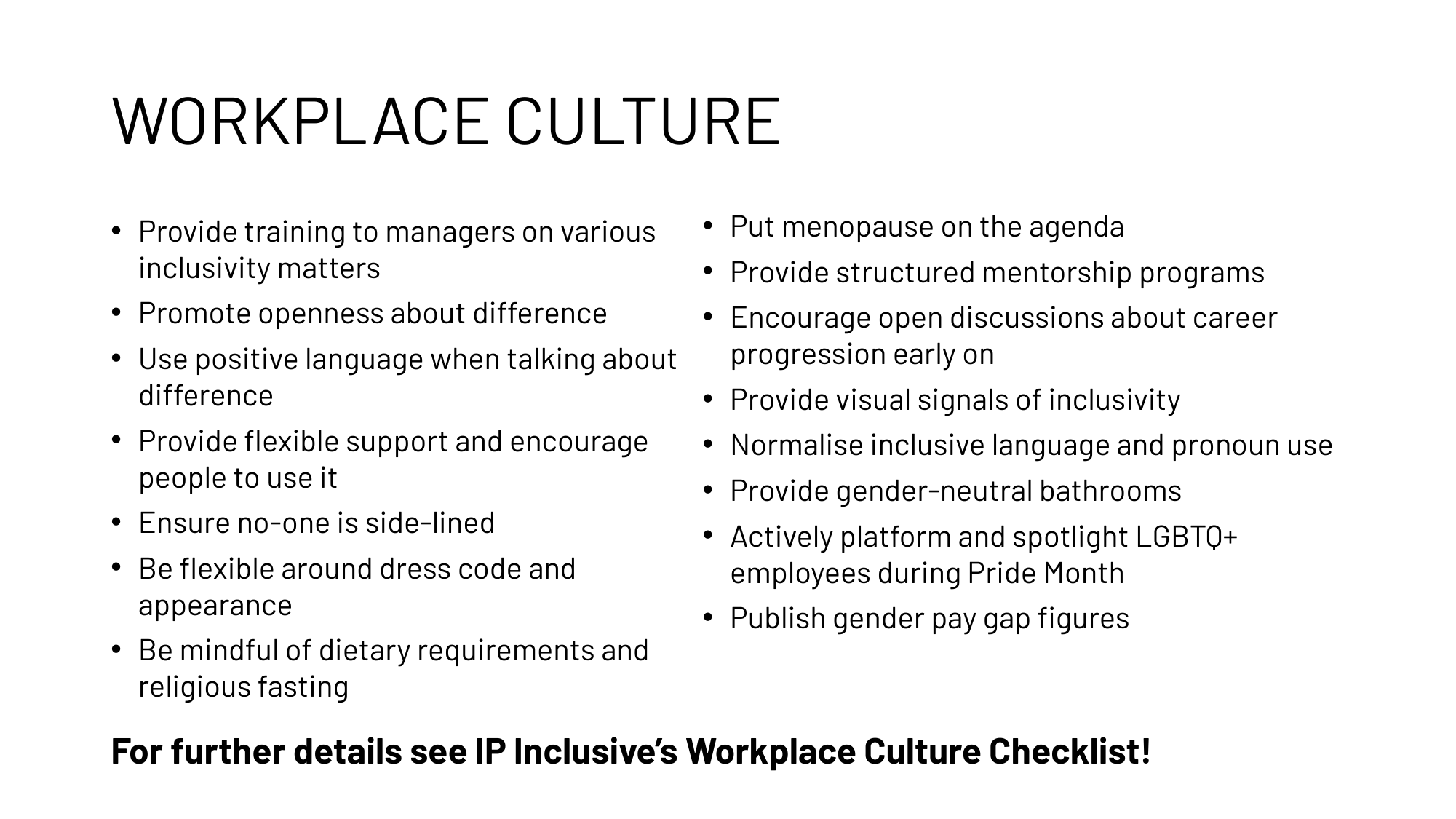

# WORKPLACE CULTURE
Put menopause on the agenda
Provide structured mentorship programs
Encourage open discussions about career progression early on
Provide visual signals of inclusivity
Normalise inclusive language and pronoun use
Provide gender-neutral bathrooms
Actively platform and spotlight LGBTQ+ employees during Pride Month
Publish gender pay gap figures

Provide training to managers on various inclusivity matters
Promote openness about difference
Use positive language when talking about difference
Provide flexible support and encourage people to use it
Ensure no-one is side-lined
Be flexible around dress code and appearance
Be mindful of dietary requirements and religious fasting

For further details see IP Inclusive’s Workplace Culture Checklist!